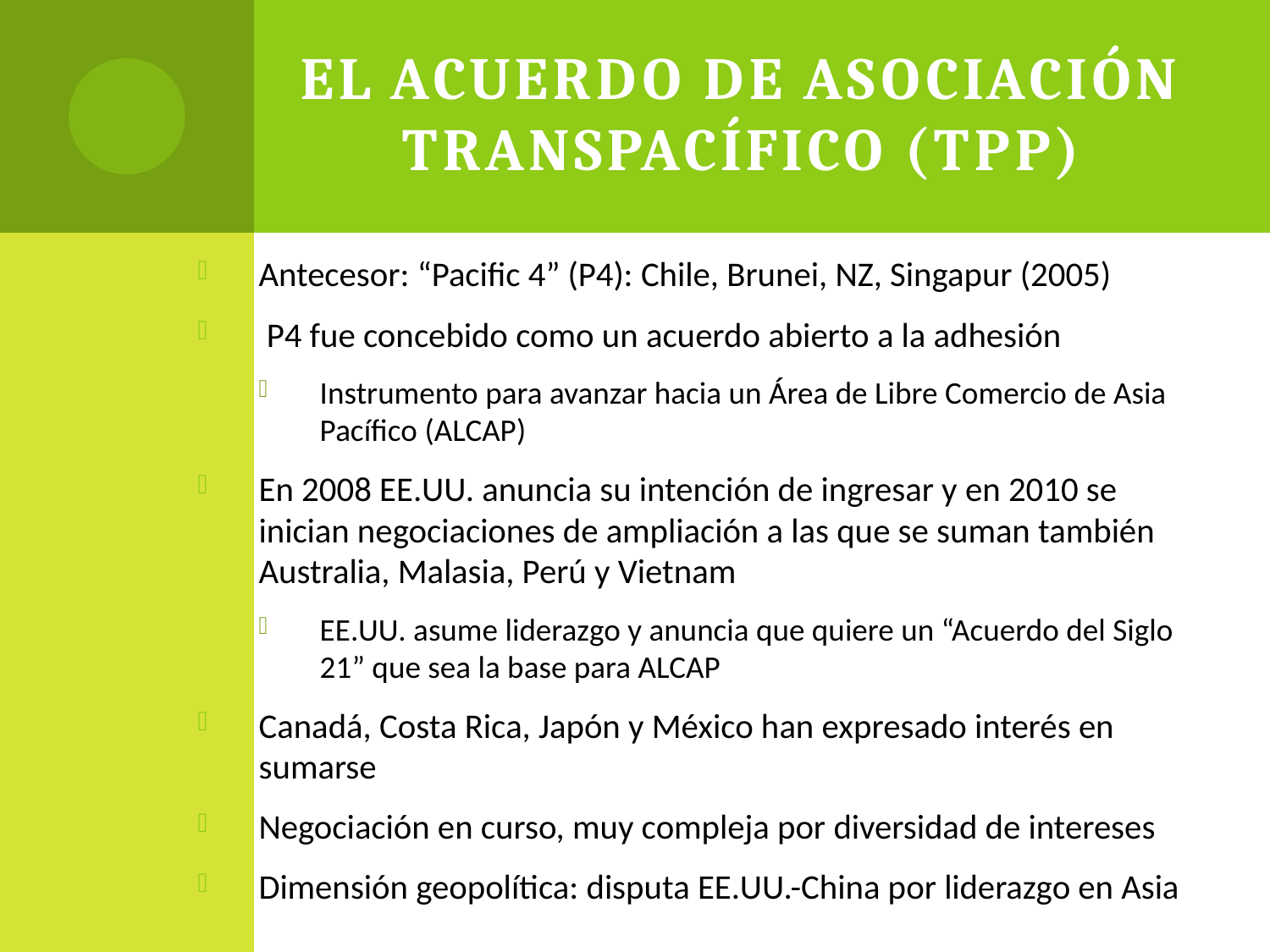

# El Acuerdo de Asociación Transpacífico (TPP)
Antecesor: “Pacific 4” (P4): Chile, Brunei, NZ, Singapur (2005)
 P4 fue concebido como un acuerdo abierto a la adhesión
Instrumento para avanzar hacia un Área de Libre Comercio de Asia Pacífico (ALCAP)
En 2008 EE.UU. anuncia su intención de ingresar y en 2010 se inician negociaciones de ampliación a las que se suman también Australia, Malasia, Perú y Vietnam
EE.UU. asume liderazgo y anuncia que quiere un “Acuerdo del Siglo 21” que sea la base para ALCAP
Canadá, Costa Rica, Japón y México han expresado interés en sumarse
Negociación en curso, muy compleja por diversidad de intereses
Dimensión geopolítica: disputa EE.UU.-China por liderazgo en Asia